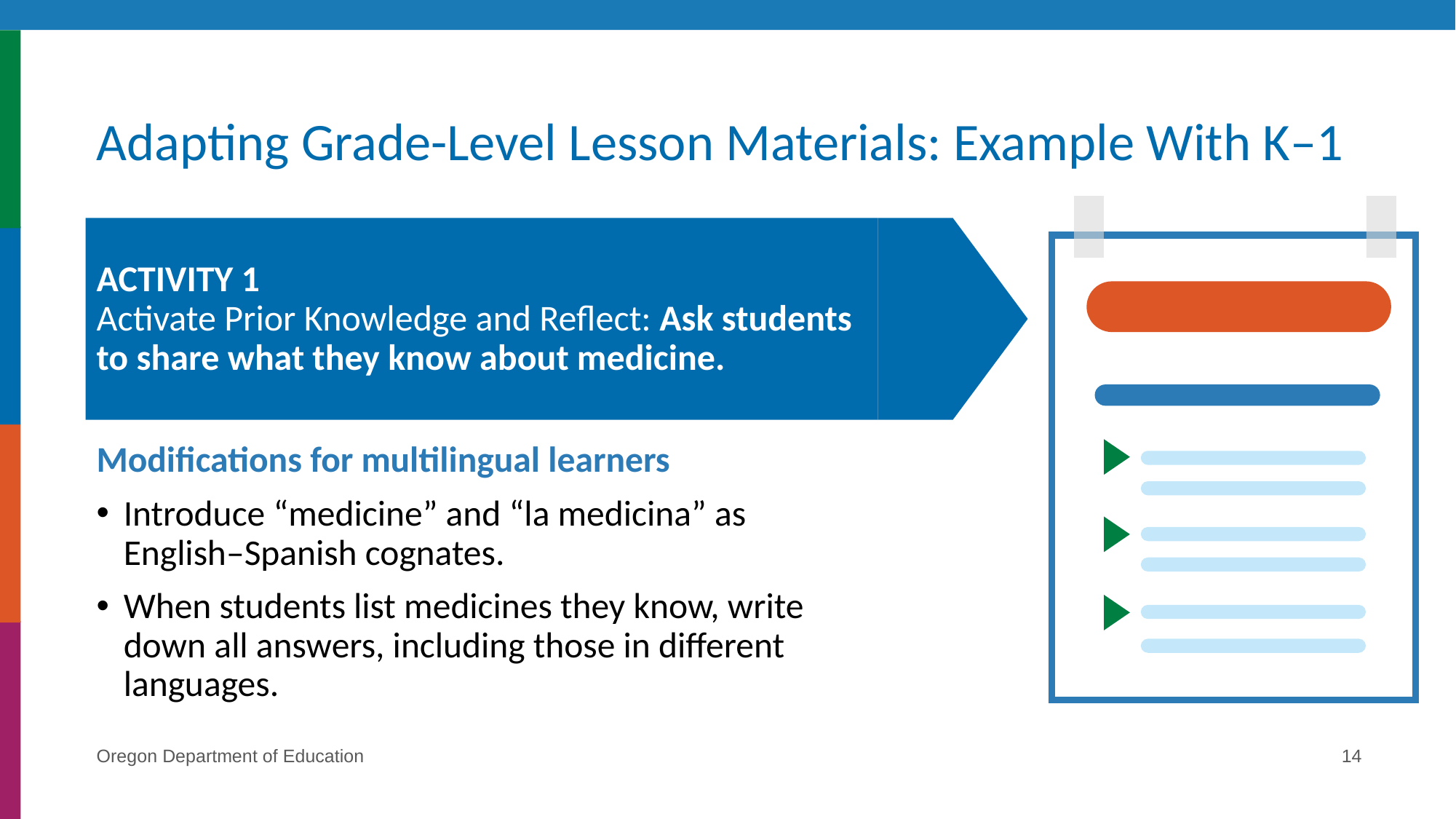

# Adapting Grade-Level Lesson Materials: Example With K–1

ACTIVITY 1
Activate Prior Knowledge and Reflect: Ask students to share what they know about medicine.

Modifications for multilingual learners
Introduce “medicine” and “la medicina” as
English–Spanish cognates.
When students list medicines they know, write down all answers, including those in different languages.

Oregon Department of Education
14